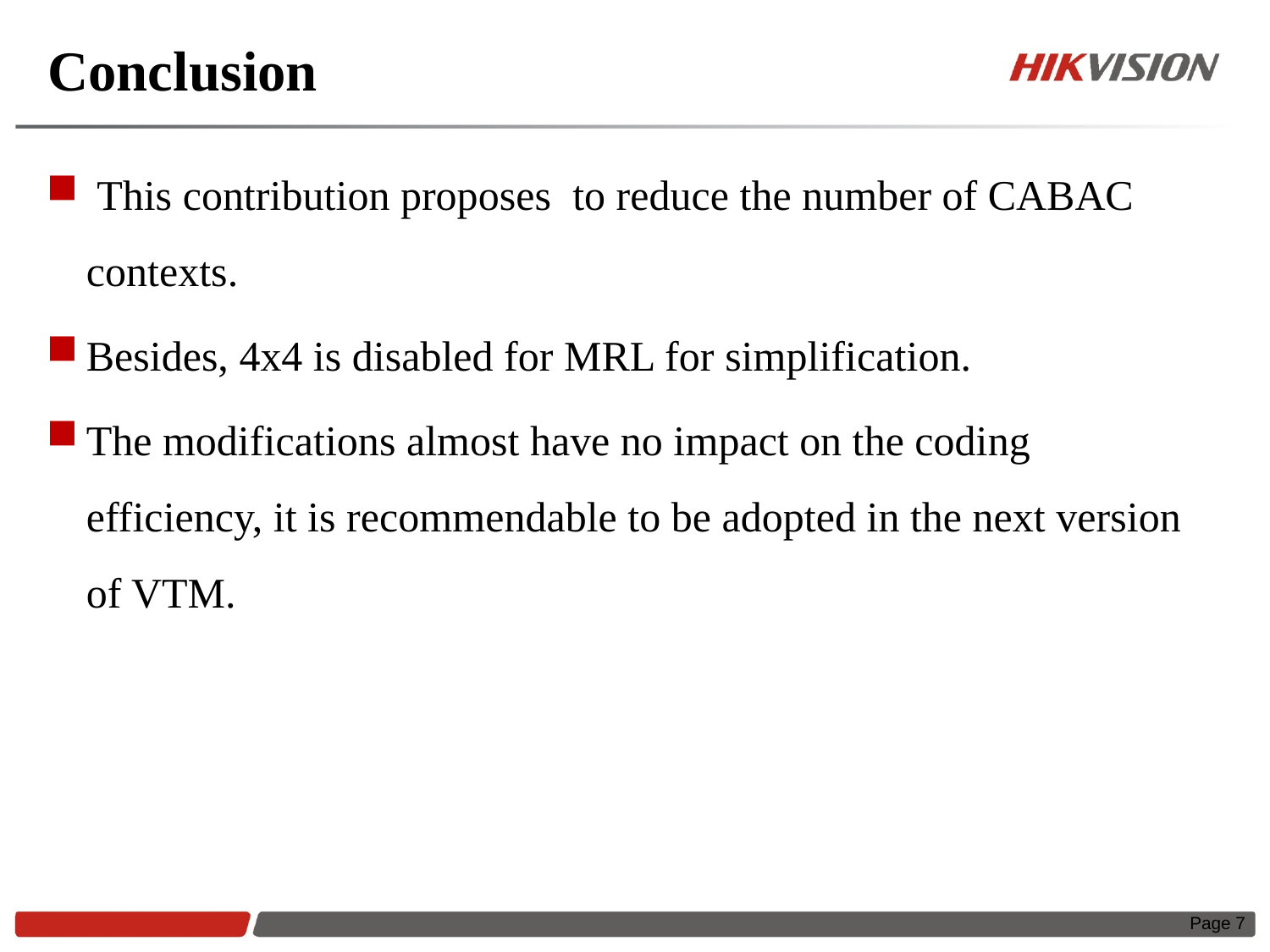

# Conclusion
 This contribution proposes  to reduce the number of CABAC contexts.
Besides, 4x4 is disabled for MRL for simplification.
The modifications almost have no impact on the coding efficiency, it is recommendable to be adopted in the next version of VTM.
Page 7